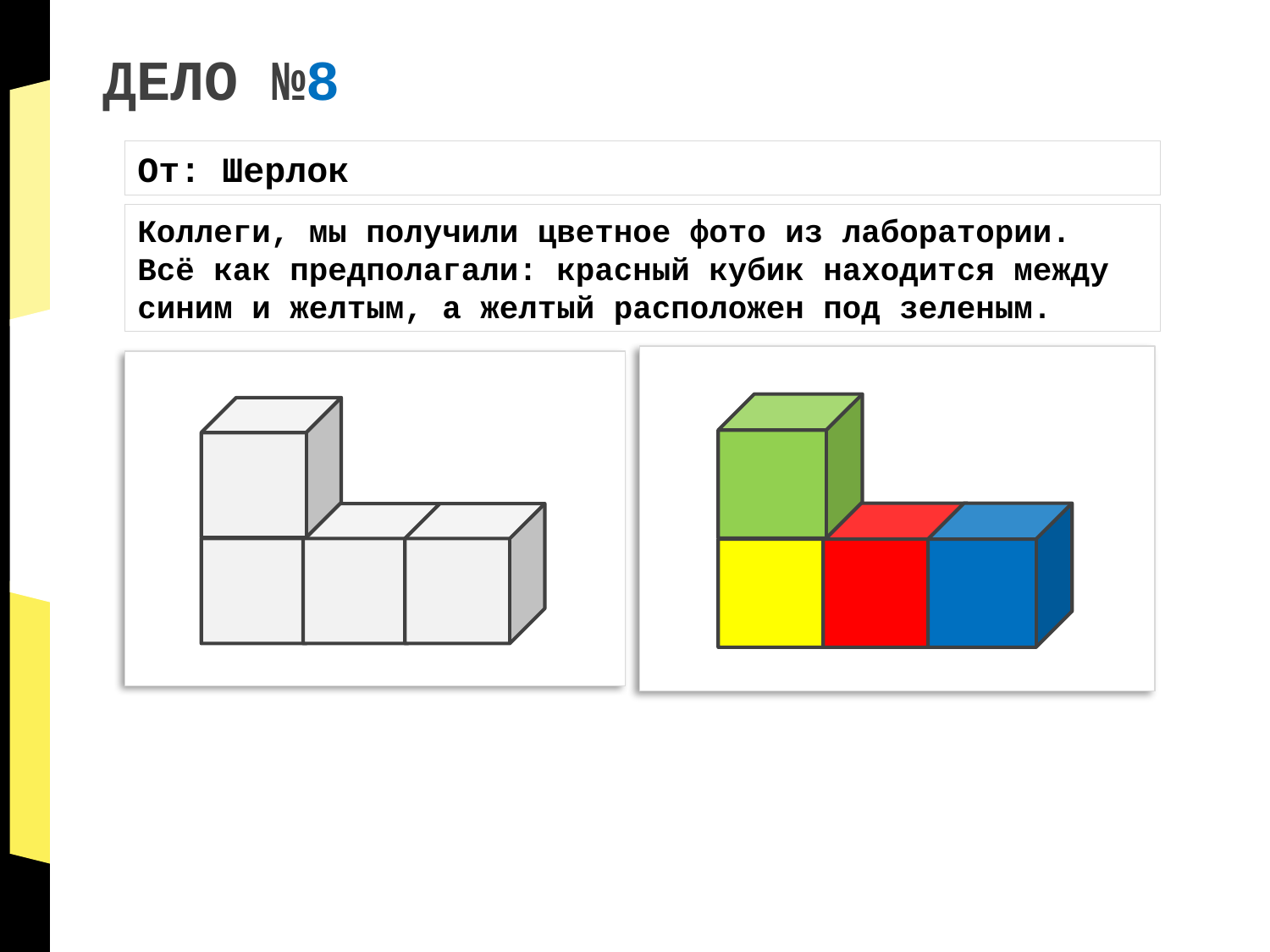

ДЕЛО №8
От: Шерлок
Коллеги, мы получили цветное фото из лаборатории.
Всё как предполагали: красный кубик находится между синим и желтым, а желтый расположен под зеленым.